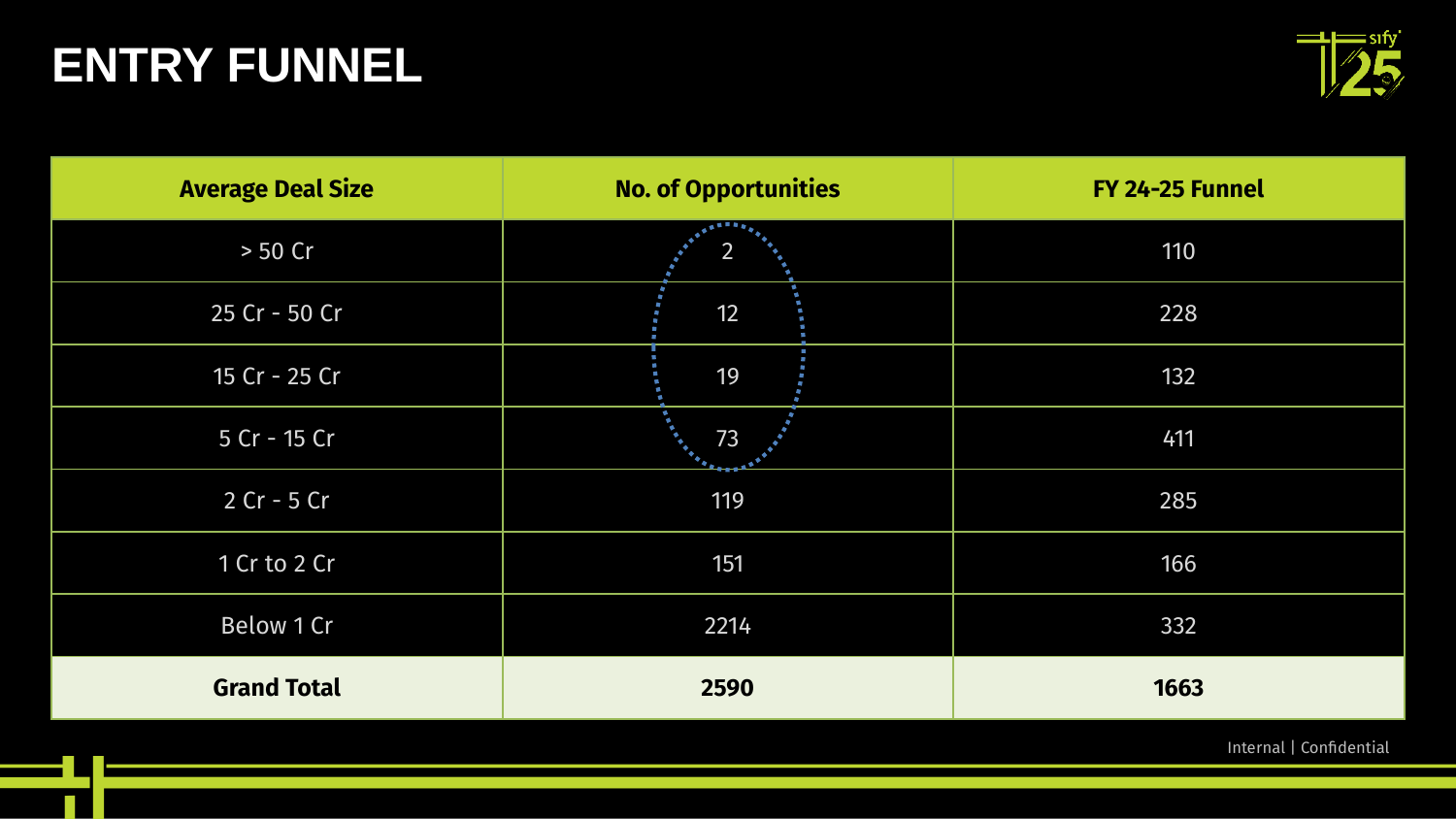

# ENTRY FUNNEL
| Average Deal Size | No. of Opportunities | FY 24-25 Funnel |
| --- | --- | --- |
| > 50 Cr | 2 | 110 |
| 25 Cr - 50 Cr | 12 | 228 |
| 15 Cr - 25 Cr | 19 | 132 |
| 5 Cr - 15 Cr | 73 | 411 |
| 2 Cr - 5 Cr | 119 | 285 |
| 1 Cr to 2 Cr | 151 | 166 |
| Below 1 Cr | 2214 | 332 |
| Grand Total | 2590 | 1663 |